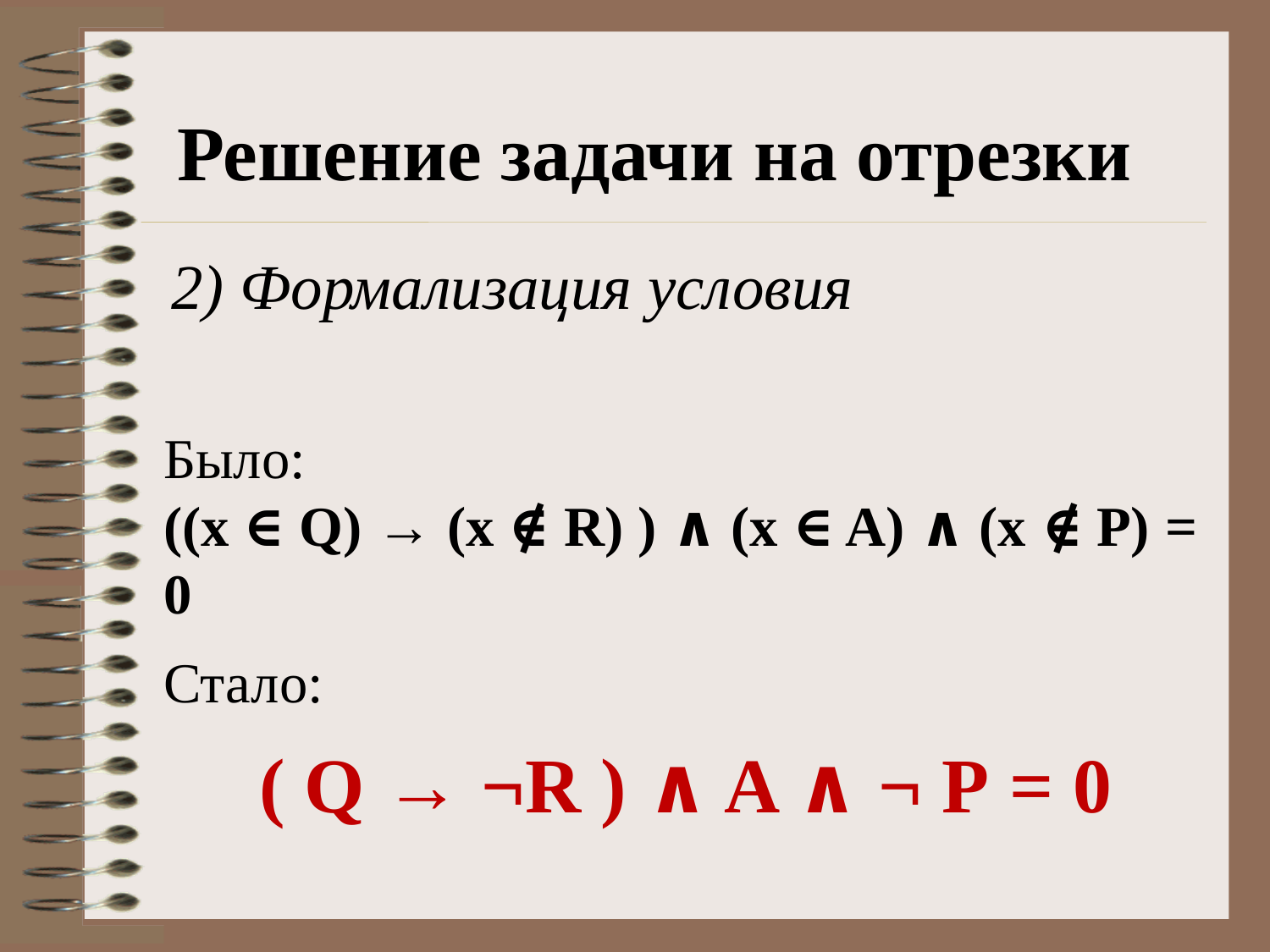

Решение задачи на отрезки
2) Формализация условия
Было:
((x ∈ Q) → (x ∉ R) ) ∧ (x ∈ A) ∧ (x ∉ P) = 0
Стало:
( Q → ¬R ) ∧ A ∧ ¬ P = 0